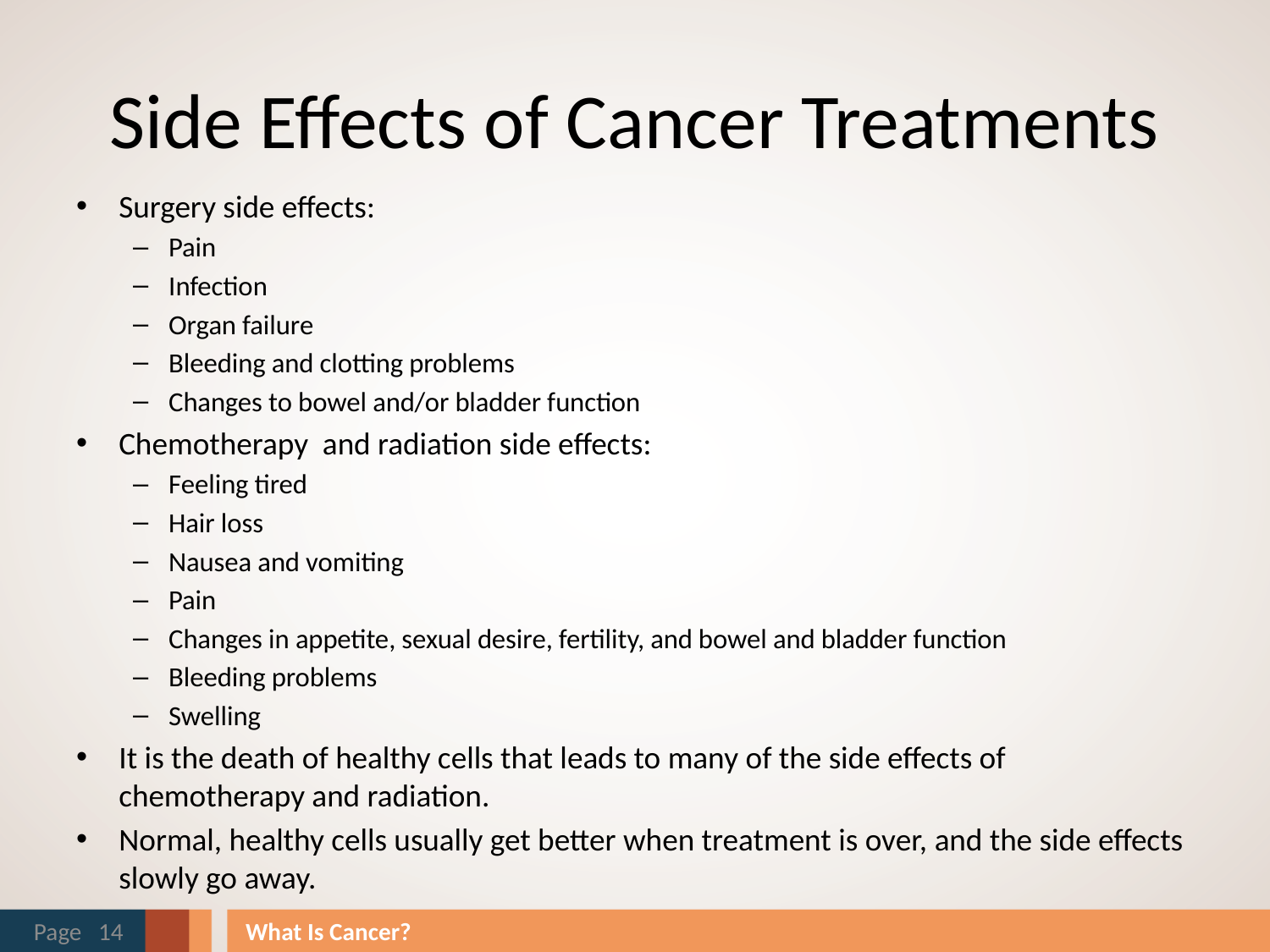

# Side Effects of Cancer Treatments
Surgery side effects:
Pain
Infection
Organ failure
Bleeding and clotting problems
Changes to bowel and/or bladder function
Chemotherapy  and radiation side effects:
Feeling tired
Hair loss
Nausea and vomiting
Pain
Changes in appetite, sexual desire, fertility, and bowel and bladder function
Bleeding problems
Swelling
It is the death of healthy cells that leads to many of the side effects of chemotherapy and radiation.
Normal, healthy cells usually get better when treatment is over, and the side effects slowly go away.
Page   14
What Is Cancer?